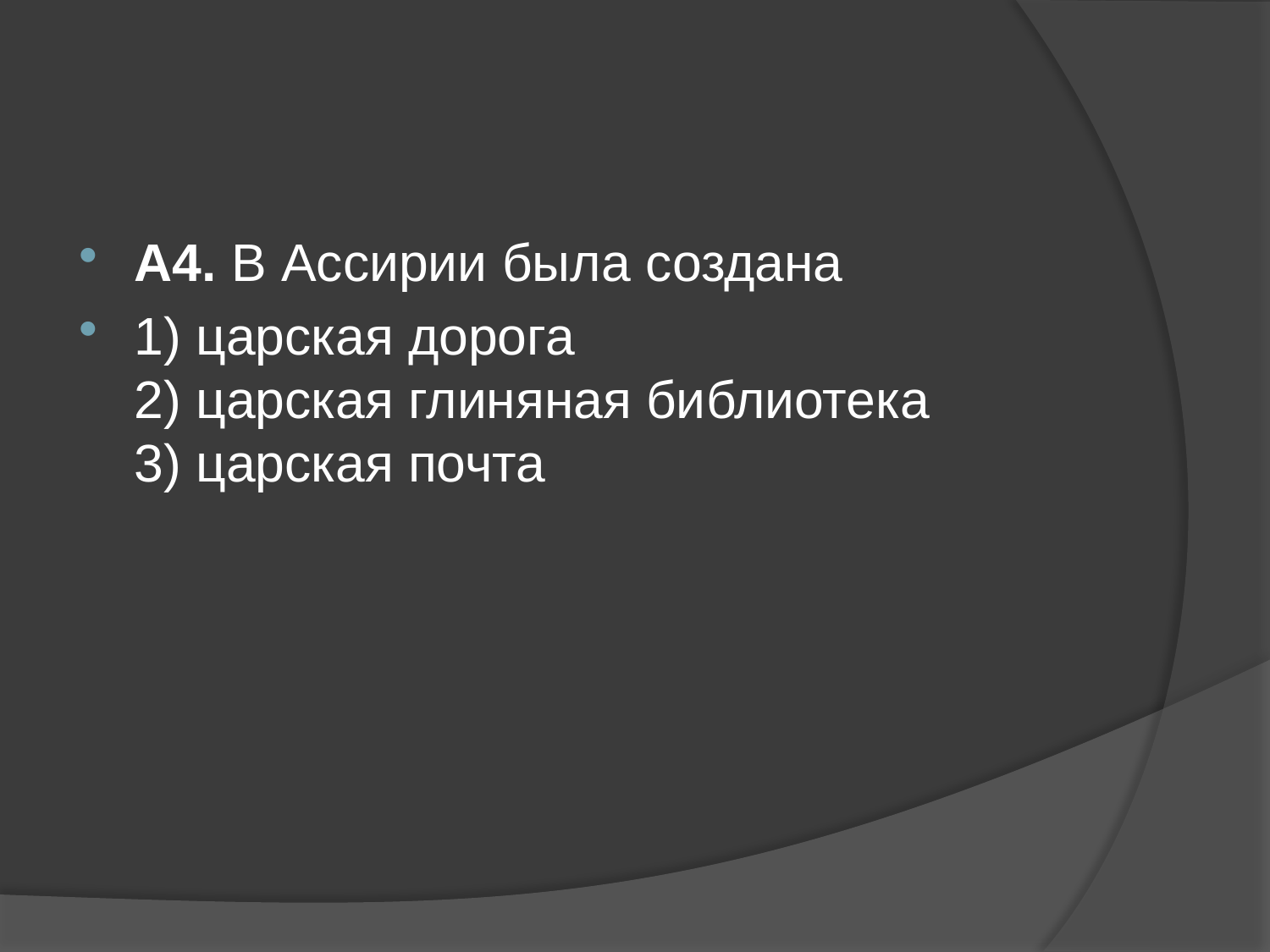

#
А4. В Ассирии была создана
1) царская дорога
2) царская глиняная библиотека
3) царская почта